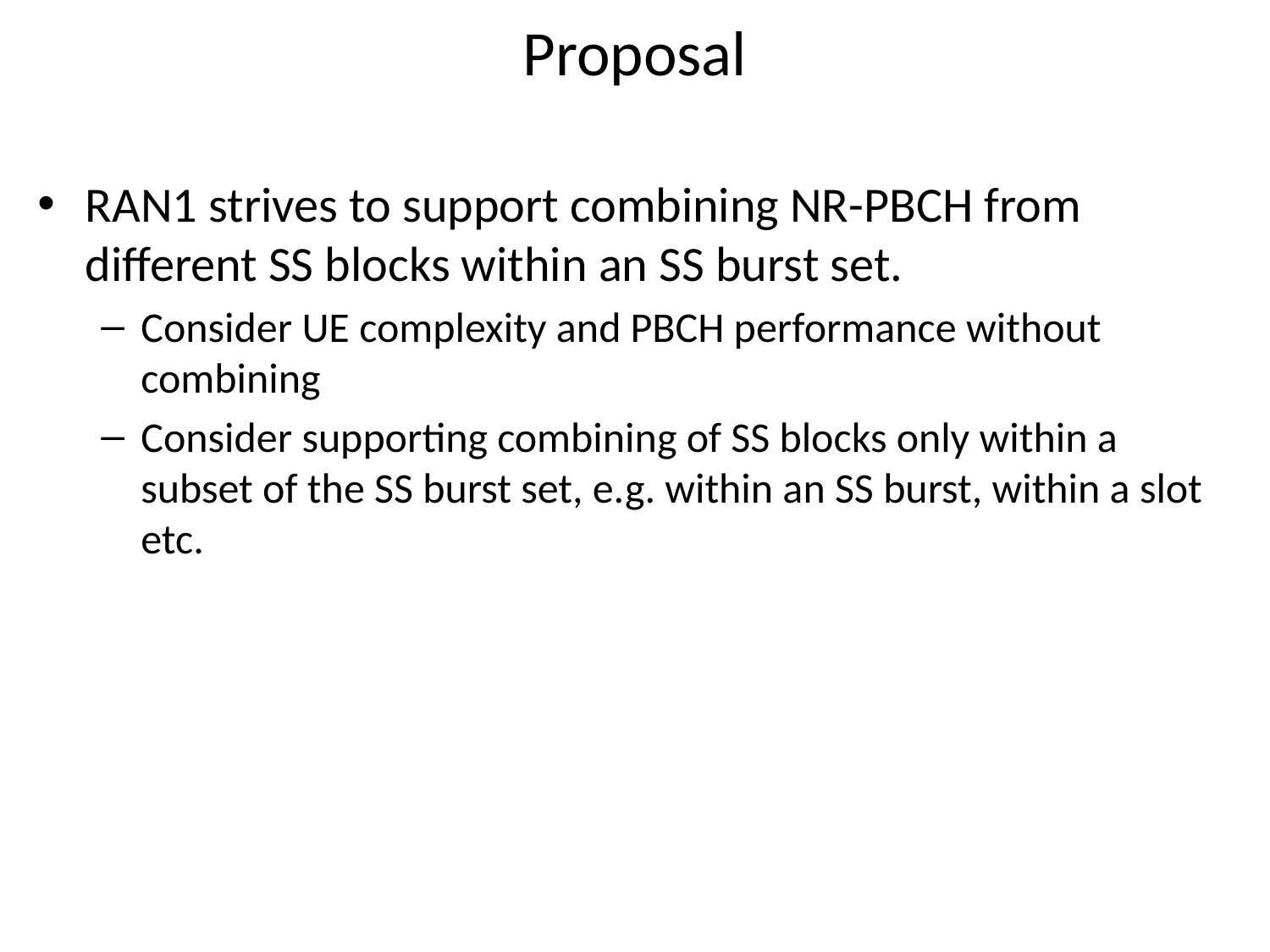

# Proposal

RAN1 strives to support combining NR-PBCH from different SS blocks within an SS burst set.
Consider UE complexity and PBCH performance without combining
Consider supporting combining of SS blocks only within a subset of the SS burst set, e.g. within an SS burst, within a slot etc.